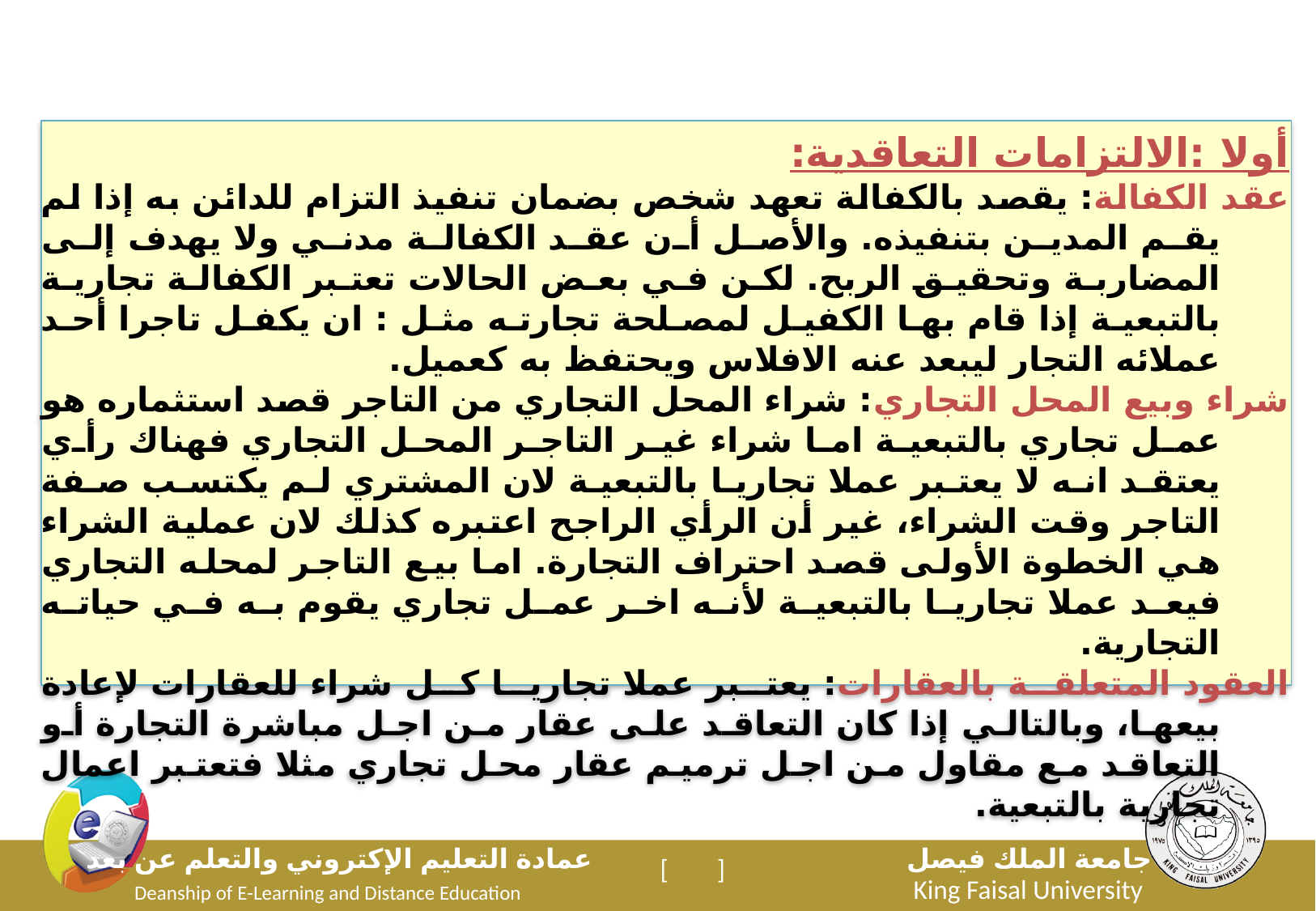

أولا :الالتزامات التعاقدية:
عقد الكفالة: يقصد بالكفالة تعهد شخص بضمان تنفيذ التزام للدائن به إذا لم يقم المدين بتنفيذه. والأصل أن عقد الكفالة مدني ولا يهدف إلى المضاربة وتحقيق الربح. لكن في بعض الحالات تعتبر الكفالة تجارية بالتبعية إذا قام بها الكفيل لمصلحة تجارته مثل : ان يكفل تاجرا أحد عملائه التجار ليبعد عنه الافلاس ويحتفظ به كعميل.
شراء وبيع المحل التجاري: شراء المحل التجاري من التاجر قصد استثماره هو عمل تجاري بالتبعية اما شراء غير التاجر المحل التجاري فهناك رأي يعتقد انه لا يعتبر عملا تجاريا بالتبعية لان المشتري لم يكتسب صفة التاجر وقت الشراء، غير أن الرأي الراجح اعتبره كذلك لان عملية الشراء هي الخطوة الأولى قصد احتراف التجارة. اما بيع التاجر لمحله التجاري فيعد عملا تجاريا بالتبعية لأنه اخر عمل تجاري يقوم به في حياته التجارية.
العقود المتعلقة بالعقارات: يعتبر عملا تجاريا كل شراء للعقارات لإعادة بيعها، وبالتالي إذا كان التعاقد على عقار من اجل مباشرة التجارة أو التعاقد مع مقاول من اجل ترميم عقار محل تجاري مثلا فتعتبر اعمال تجارية بالتبعية.